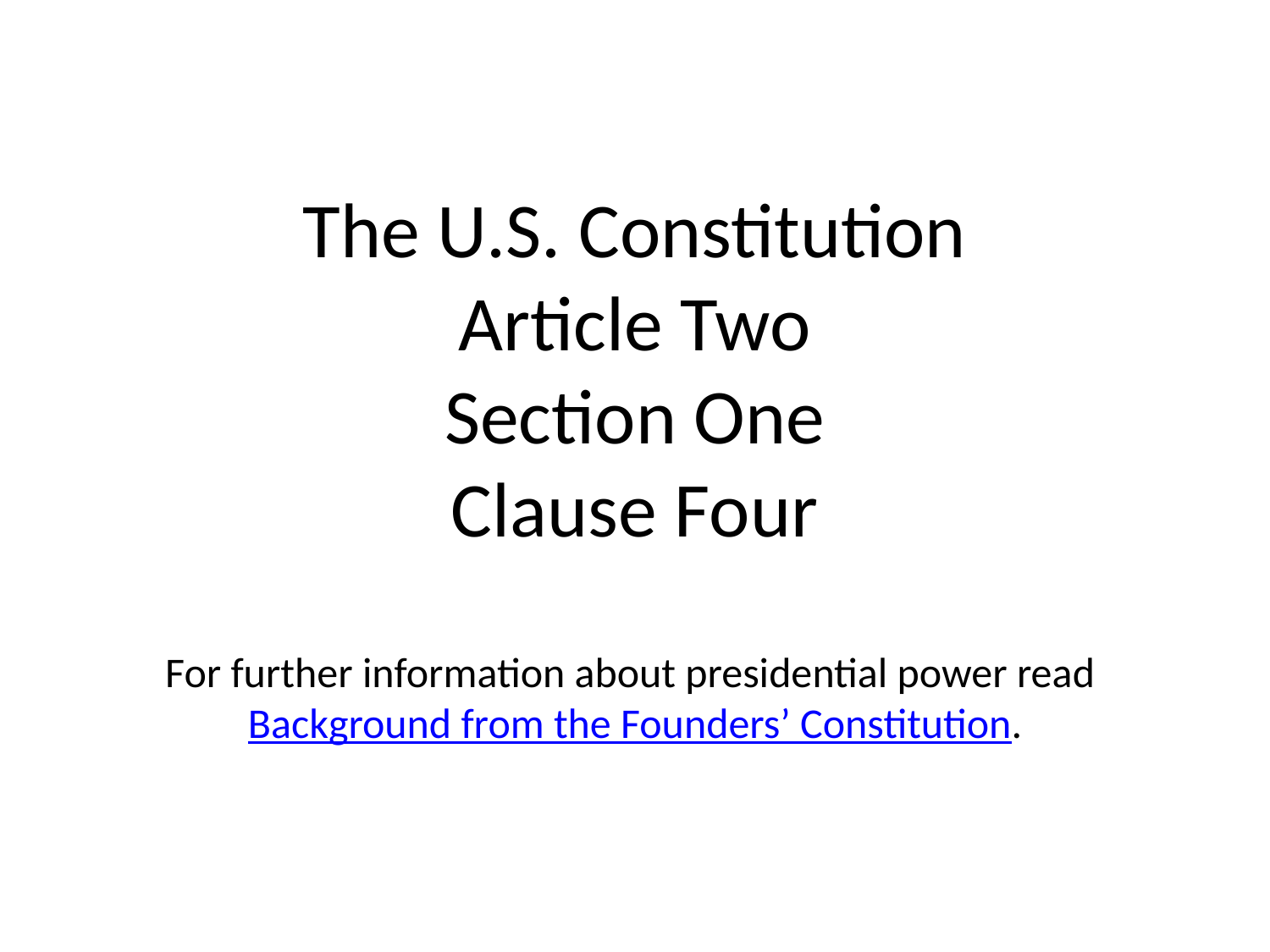

# The U.S. Constitution Article Two Section One Clause Four For further information about presidential power read Background from the Founders’ Constitution.